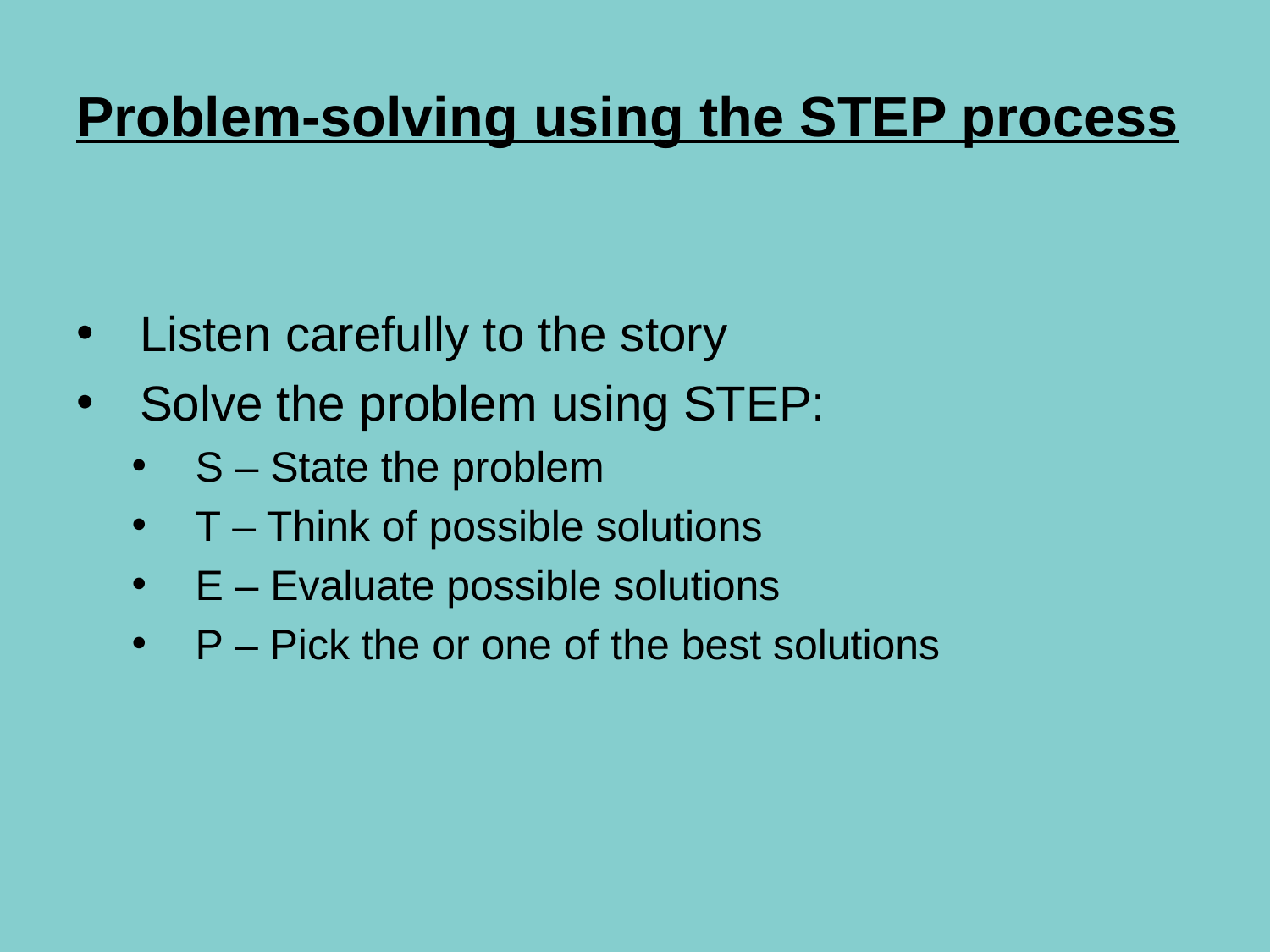

# Problem-solving using the STEP process
Listen carefully to the story
Solve the problem using STEP:
S – State the problem
T – Think of possible solutions
E – Evaluate possible solutions
P – Pick the or one of the best solutions